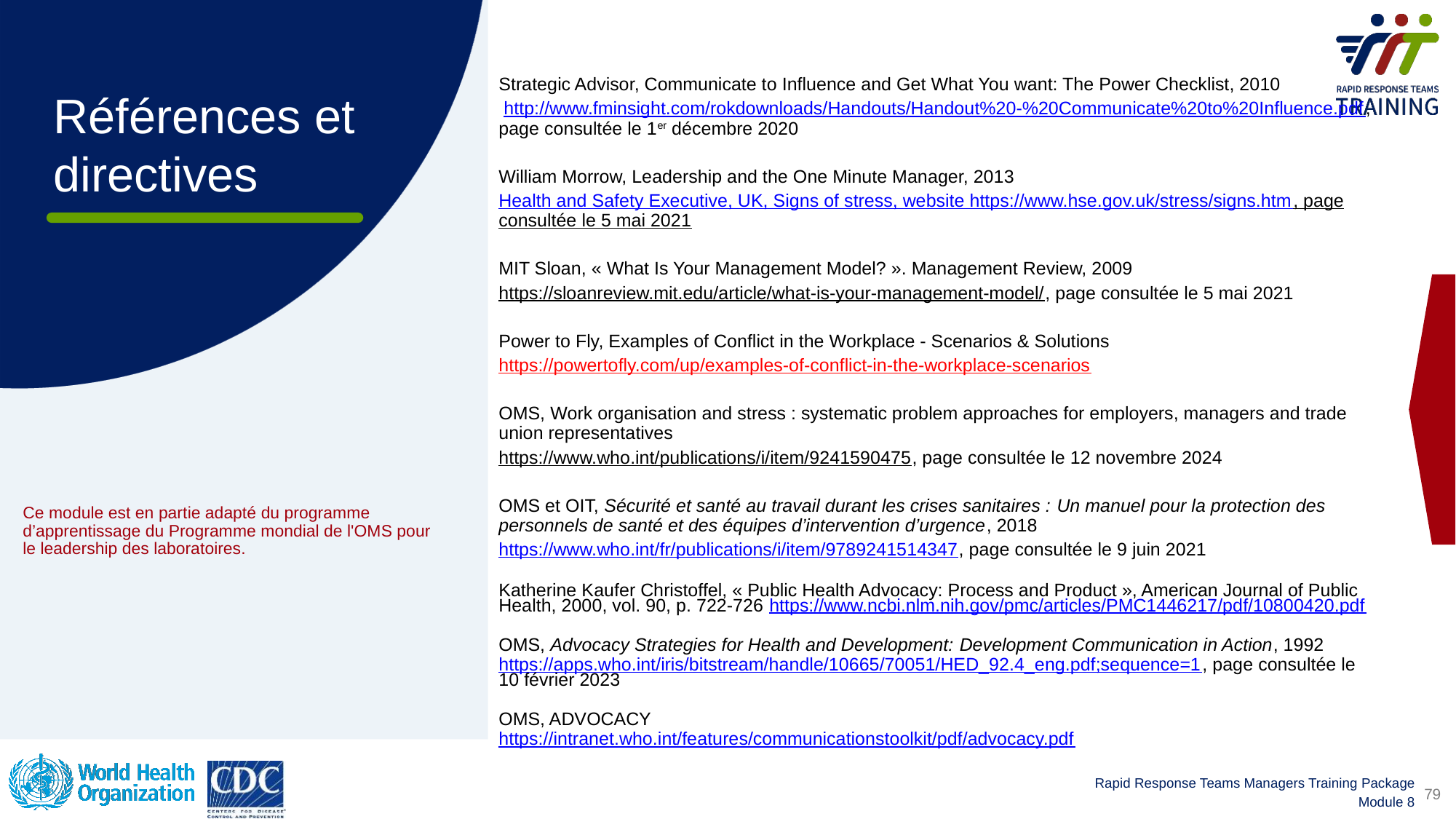

Strategic Advisor, Communicate to Influence and Get What You want: The Power Checklist, 2010
 http://www.fminsight.com/rokdownloads/Handouts/Handout%20-%20Communicate%20to%20Influence.pdf, page consultée le 1er décembre 2020
​
William Morrow, Leadership and the One Minute Manager, 2013
Health and Safety Executive, UK, Signs of stress, website https://www.hse.gov.uk/stress/signs.htm, page consultée le 5 mai 2021​
​
MIT Sloan, « What Is Your Management Model? ». Management Review, 2009  ​
https://sloanreview.mit.edu/article/what-is-your-management-model/, page consultée le 5 mai 2021

Power to Fly, Examples of Conflict in the Workplace - Scenarios & Solutions
https://powertofly.com/up/examples-of-conflict-in-the-workplace-scenarios
​
OMS, Work organisation and stress : systematic problem approaches for employers, managers and trade union representatives
https://www.who.int/publications/i/item/9241590475, page consultée le 12 novembre 2024
​
OMS et OIT, Sécurité et santé au travail durant les crises sanitaires : Un manuel pour la protection des personnels de santé et des équipes d’intervention d’urgence, 2018
https://www.who.int/fr/publications/i/item/9789241514347, page consultée le 9 juin 2021

Katherine Kaufer Christoffel, « Public Health Advocacy: Process and Product », American Journal of Public Health, 2000, vol. 90, p. 722-726 https://www.ncbi.nlm.nih.gov/pmc/articles/PMC1446217/pdf/10800420.pdf

OMS, Advocacy Strategies for Health and Development: Development Communication in Action, 1992
https://apps.who.int/iris/bitstream/handle/10665/70051/HED_92.4_eng.pdf;sequence=1, page consultée le 10 février 2023

OMS, ADVOCACY
https://intranet.who.int/features/communicationstoolkit/pdf/advocacy.pdf

# Ce module est en partie adapté du programme d’apprentissage du Programme mondial de l'OMS pour le leadership des laboratoires.
79